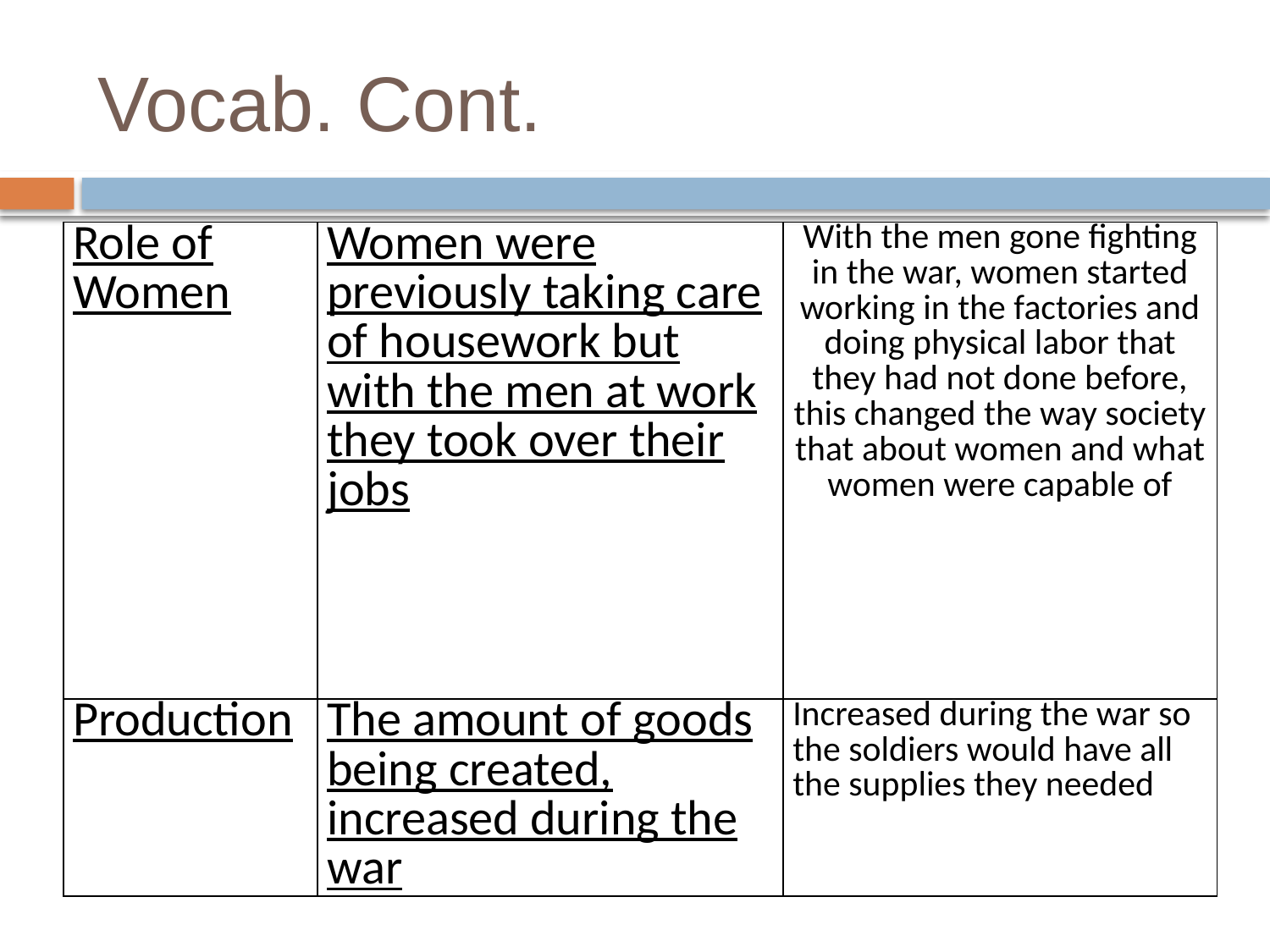

# Vocab. Cont.
| Role of Women | Women were previously taking care of housework but with the men at work they took over their jobs | With the men gone fighting in the war, women started working in the factories and doing physical labor that they had not done before, this changed the way society that about women and what women were capable of |
| --- | --- | --- |
| Production | The amount of goods being created, increased during the war | Increased during the war so the soldiers would have all the supplies they needed |